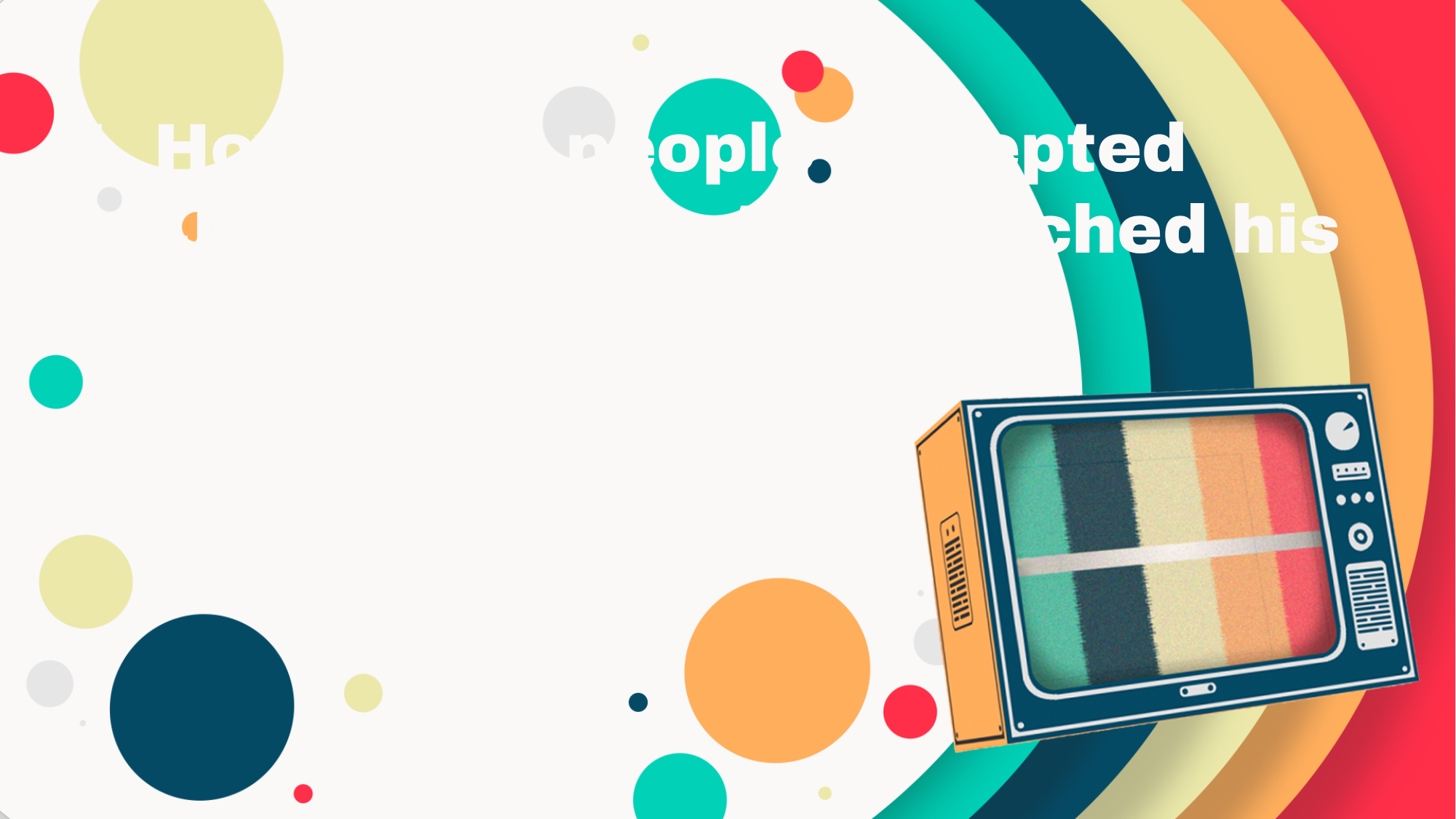

5. How many people accepted
	Jesus when Peter preached his
	first sermon?
* Only 3
* Less Than 300
* Over 3,000